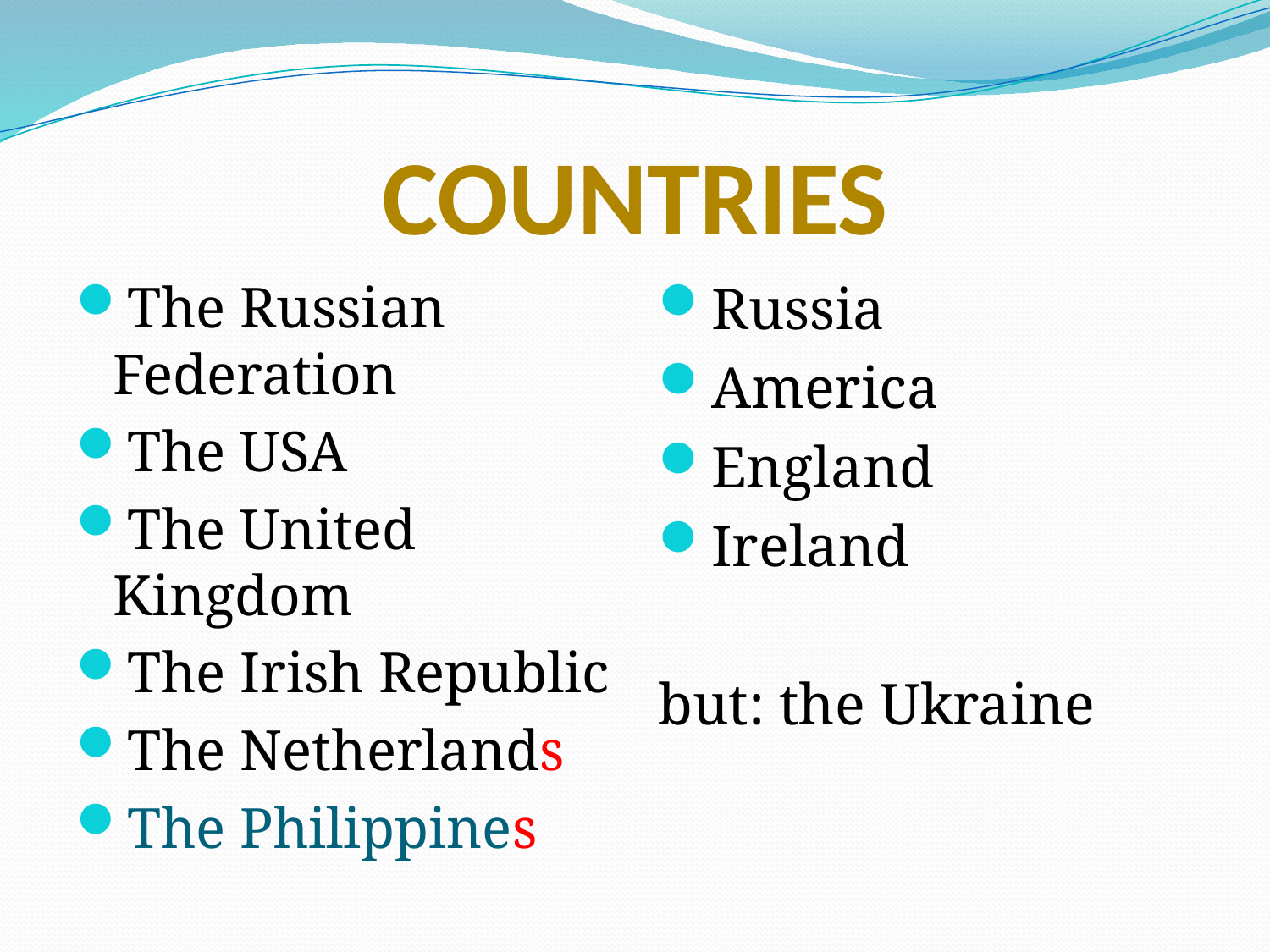

# COUNTRIES
The Russian Federation
The USA
The United Kingdom
The Irish Republic
The Netherlands
The Philippines

Russia
America
England
Ireland

but: the Ukraine